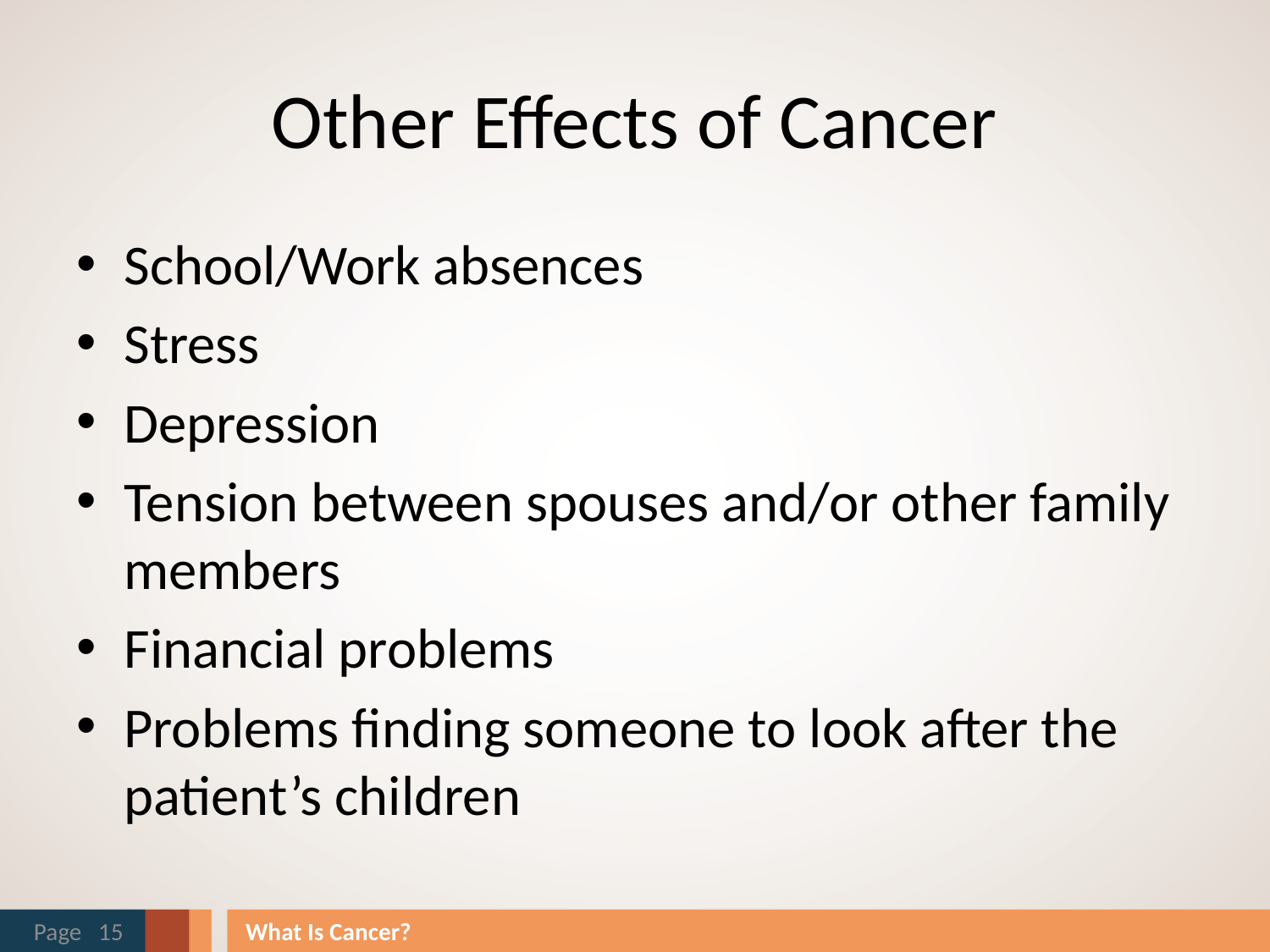

# Other Effects of Cancer
School/Work absences
Stress
Depression
Tension between spouses and/or other family members
Financial problems
Problems finding someone to look after the patient’s children

Page   15
What Is Cancer?